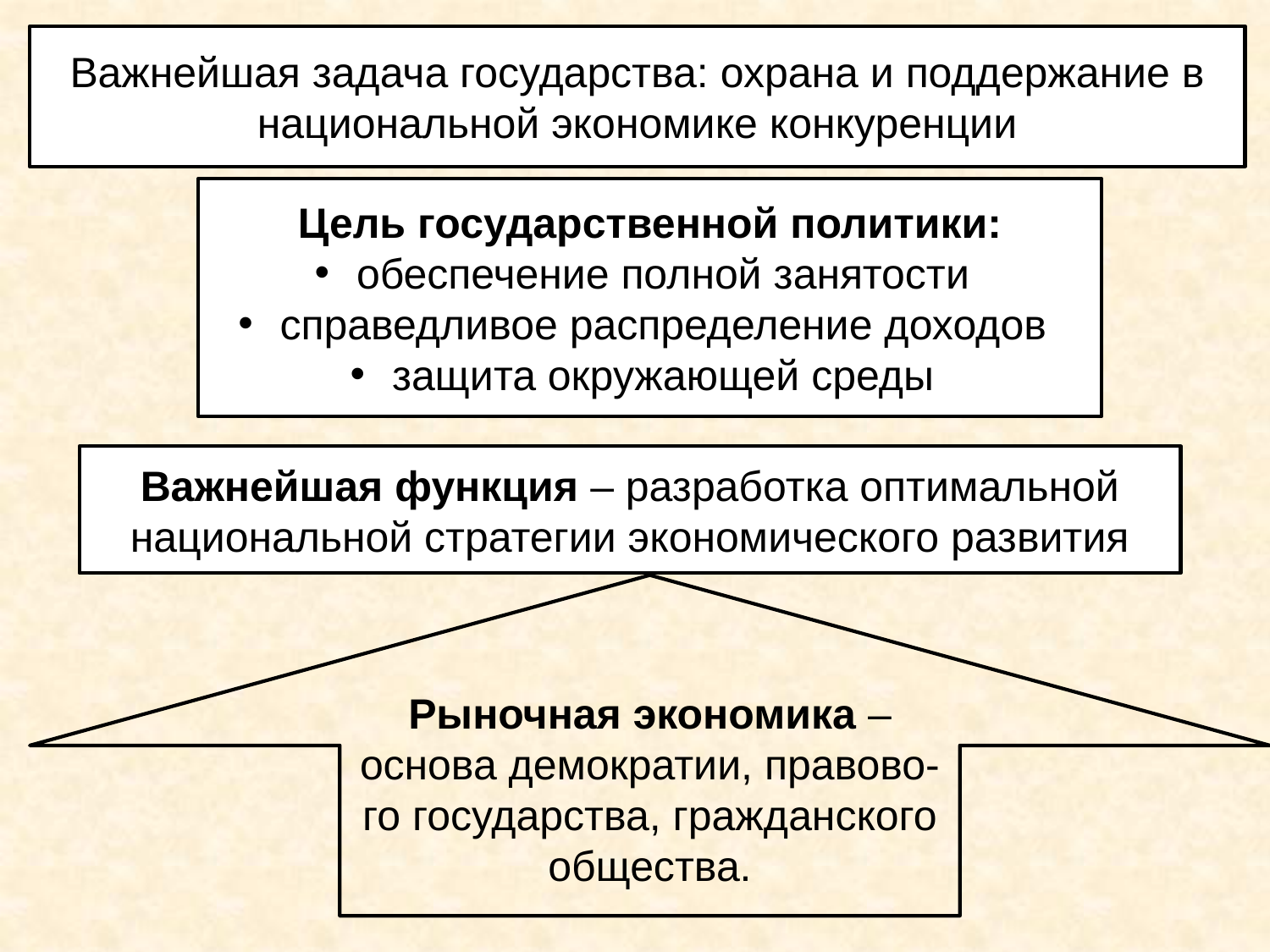

Важнейшая задача государства: охрана и поддержание в национальной экономике конкуренции
Цель государственной политики:
 обеспечение полной занятости
 справедливое распределение доходов
 защита окружающей среды
Важнейшая функция – разработка оптимальной национальной стратегии экономического развития
Рыночная экономика – основа демократии, правово-го государства, гражданского общества.